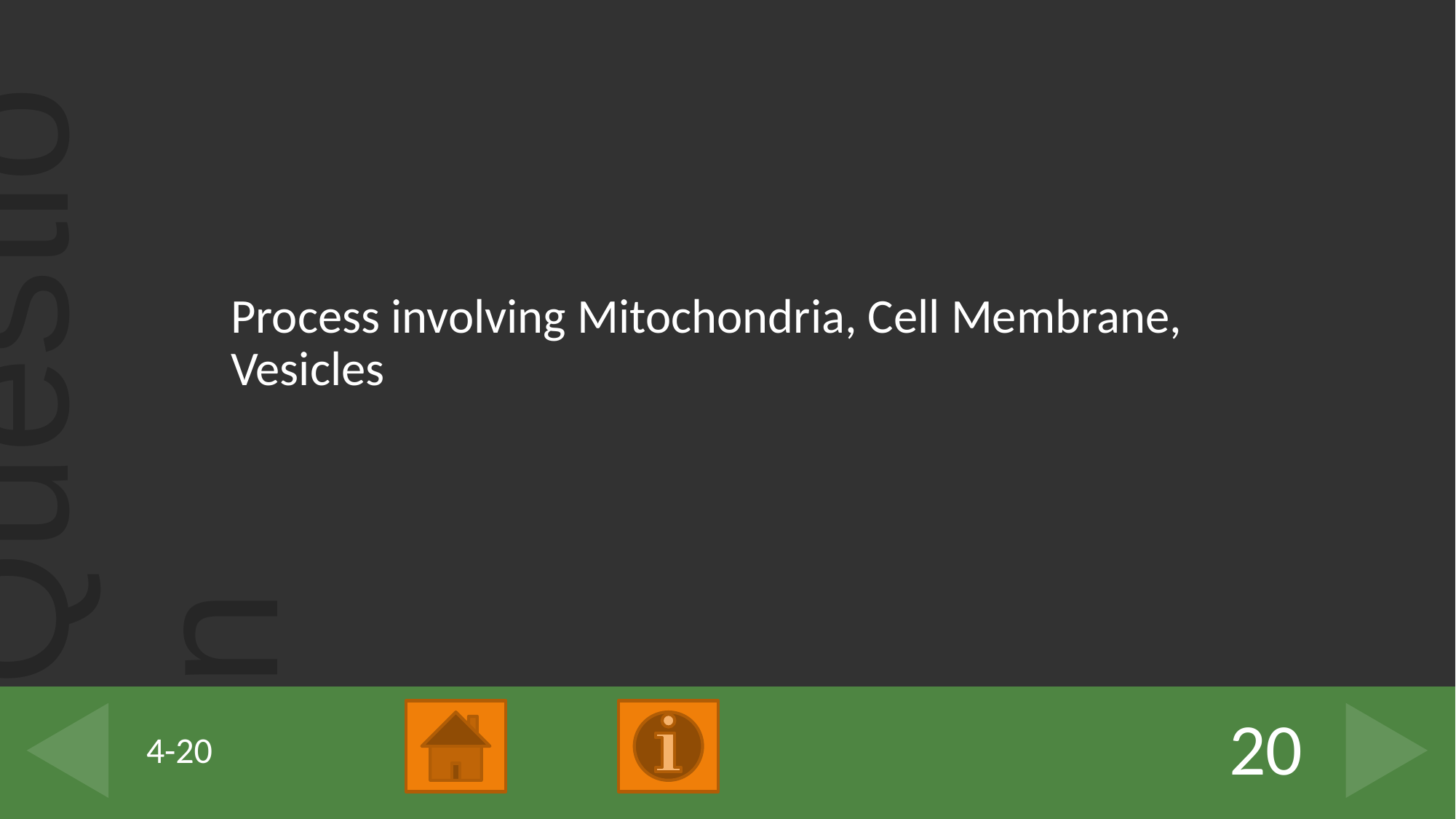

Process involving Mitochondria, Cell Membrane, Vesicles

# 4-20
20